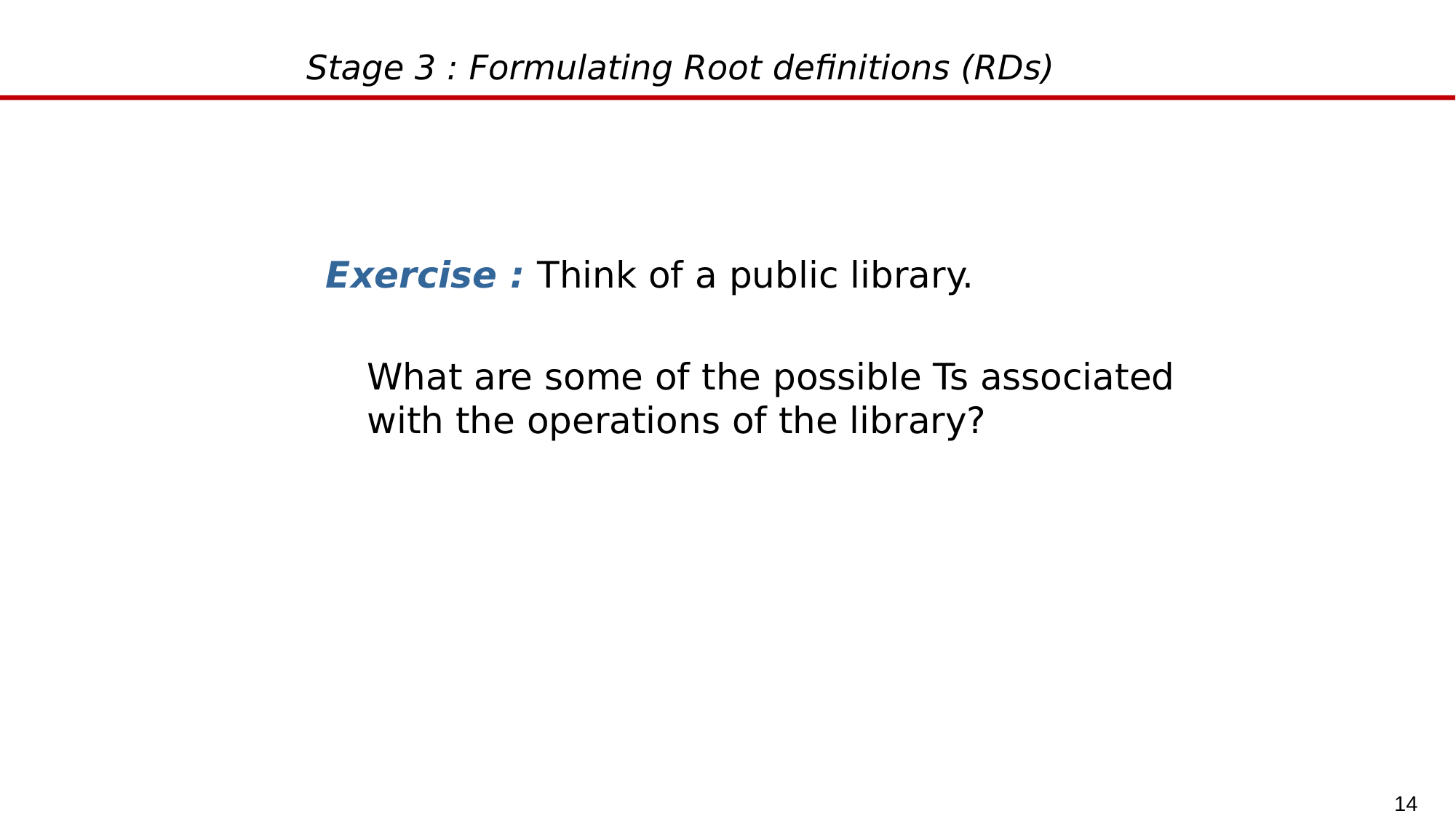

# Stage 3 : Formulating Root definitions (RDs)
Exercise : Think of a public library.

	What are some of the possible Ts associated with the operations of the library?
14